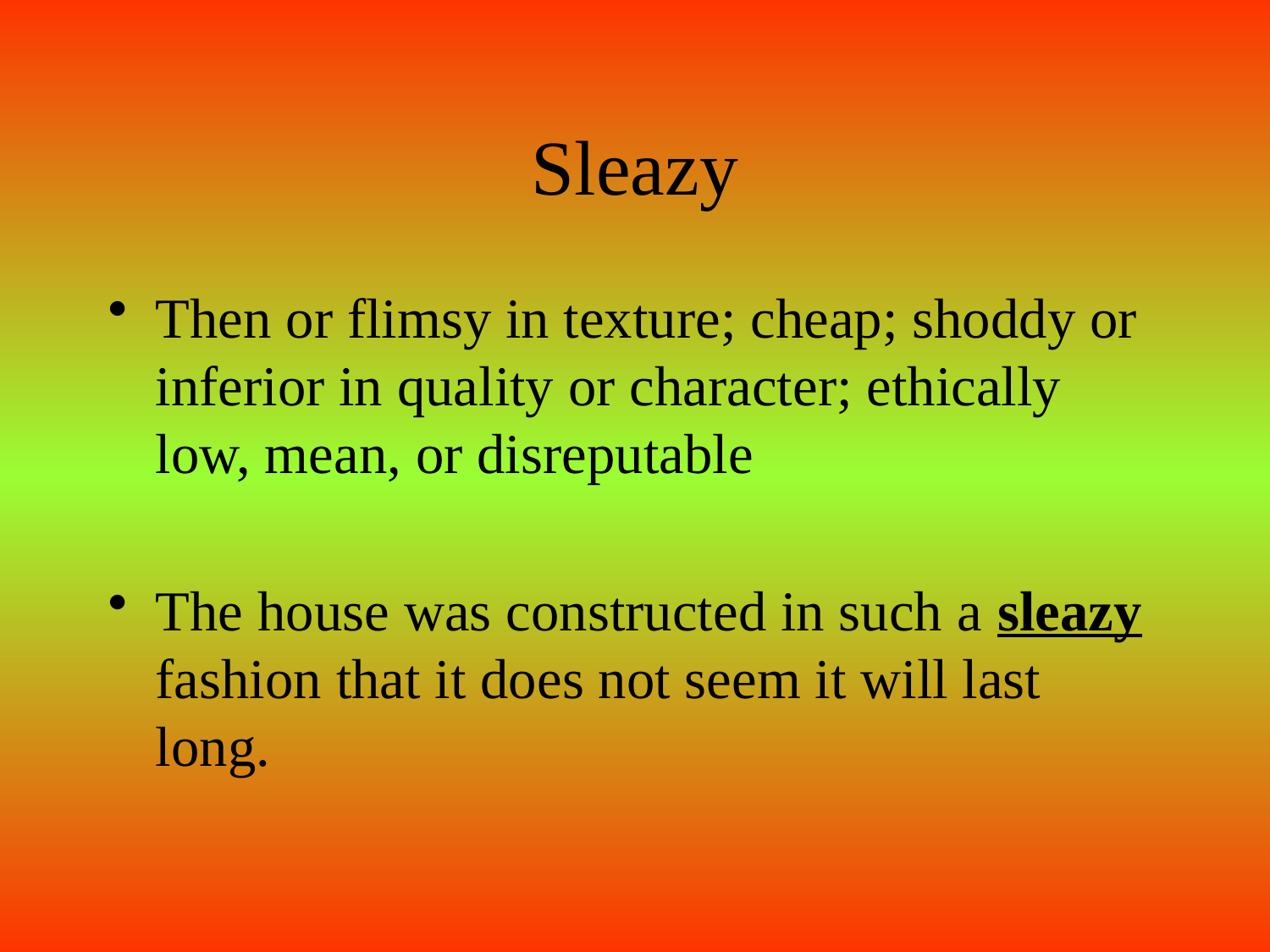

# Sleazy
Then or flimsy in texture; cheap; shoddy or inferior in quality or character; ethically low, mean, or disreputable

The house was constructed in such a sleazy fashion that it does not seem it will last long.